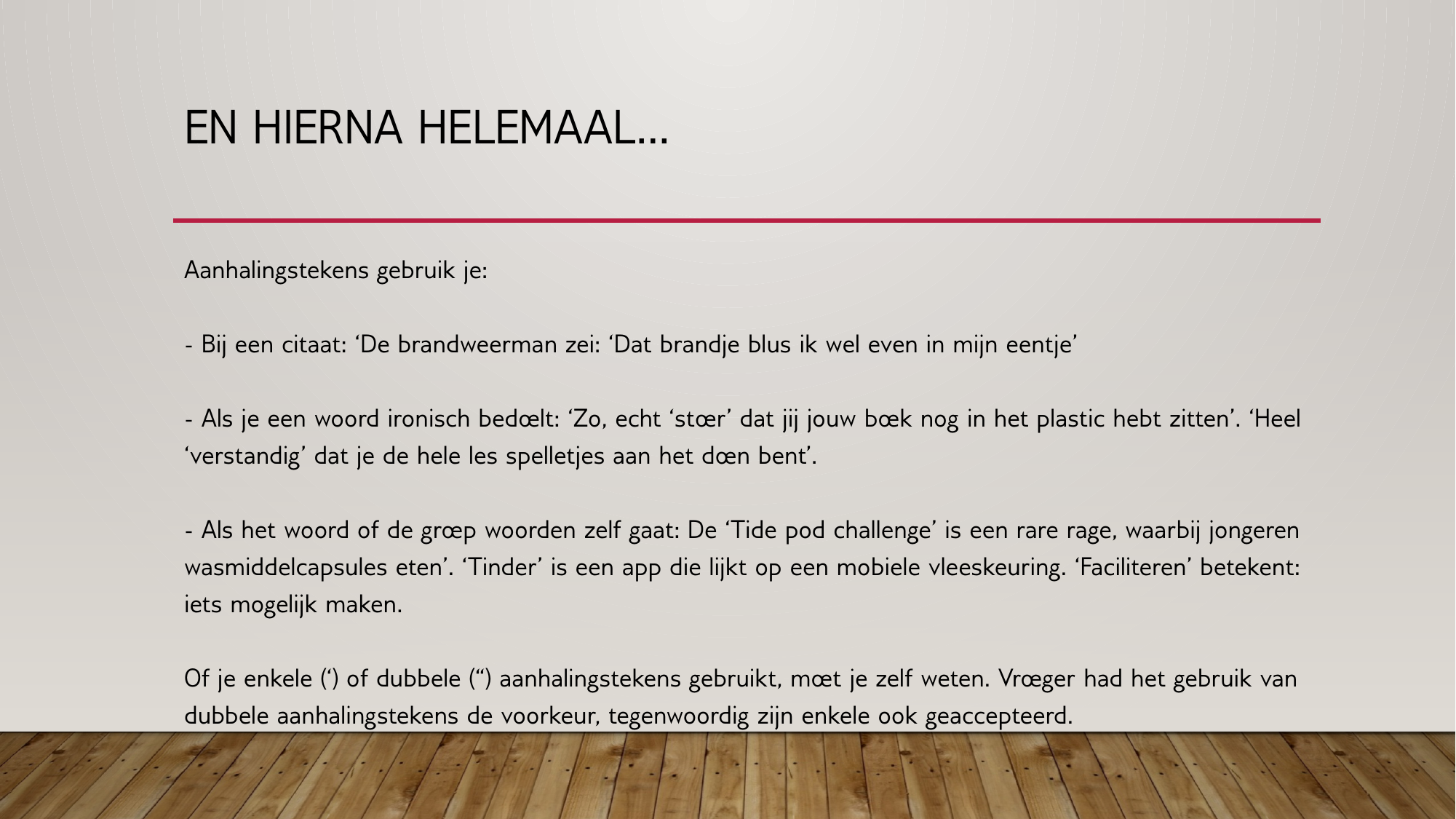

# En hierna helemaal…
Aanhalingstekens gebruik je:
- Bij een citaat: ‘De brandweerman zei: ‘Dat brandje blus ik wel even in mijn eentje’
- Als je een woord ironisch bedoelt: ‘Zo, echt ‘stoer’ dat jij jouw boek nog in het plastic hebt zitten’. ‘Heel ‘verstandig’ dat je de hele les spelletjes aan het doen bent’.
- Als het woord of de groep woorden zelf gaat: De ‘Tide pod challenge’ is een rare rage, waarbij jongeren wasmiddelcapsules eten’. ‘Tinder’ is een app die lijkt op een mobiele vleeskeuring. ‘Faciliteren’ betekent: iets mogelijk maken.
Of je enkele (‘) of dubbele (“) aanhalingstekens gebruikt, moet je zelf weten. Vroeger had het gebruik van dubbele aanhalingstekens de voorkeur, tegenwoordig zijn enkele ook geaccepteerd.